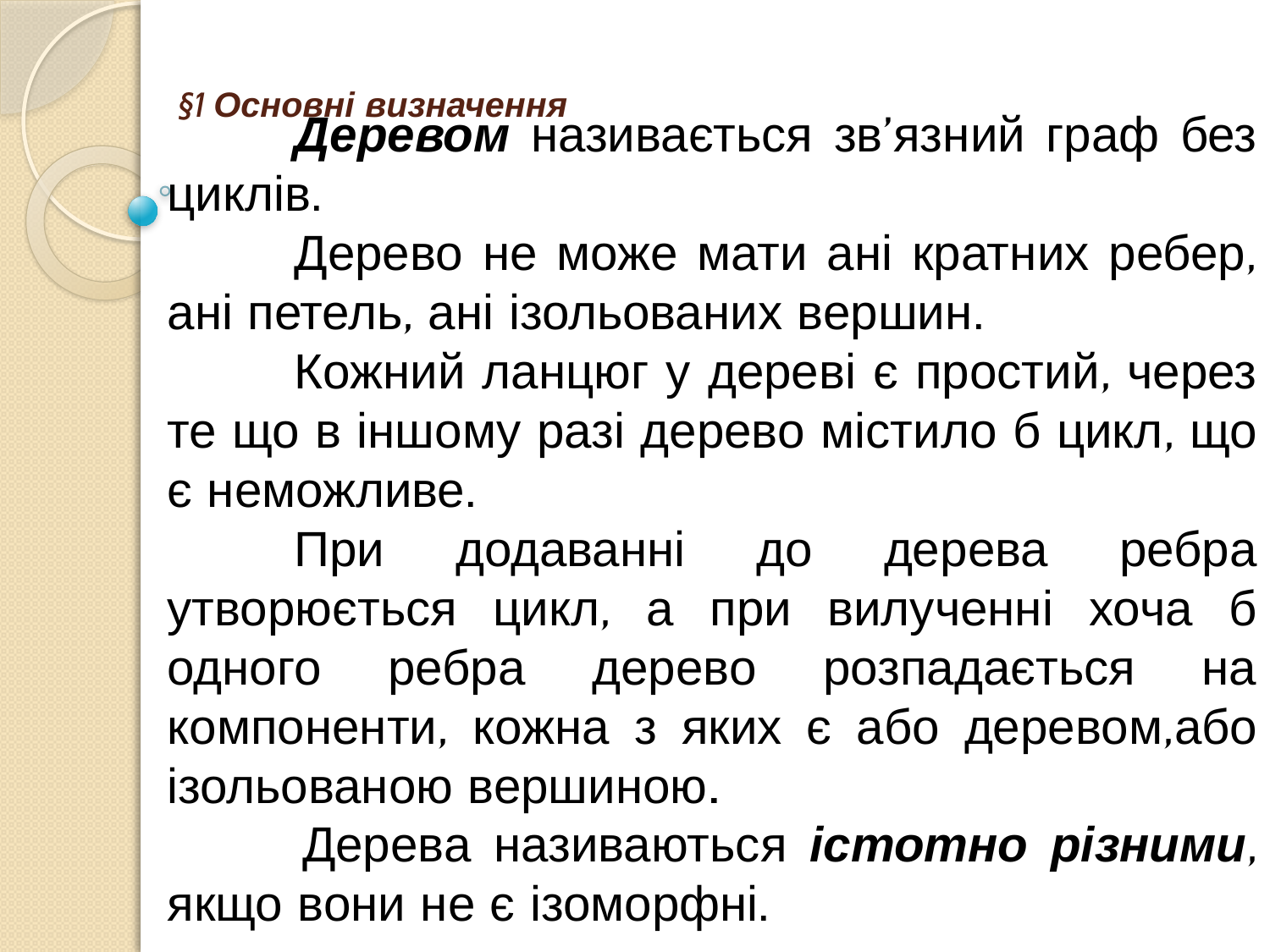

# §1 Основні визначення
	Деревом називається зв’язний граф без циклів.
	Дерево не може мати ані кратних ребер, ані петель, ані ізольованих вершин.
	Кожний ланцюг у дереві є простий, через те що в іншому разі дерево містило б цикл, що є неможливе.
	При додаванні до дерева ребра утворюється цикл, а при вилученні хоча б одного ребра дерево розпадається на компоненти, кожна з яких є або деревом,або ізольованою вершиною.
 	Дерева називаються істотно різними, якщо вони не є ізоморфні.